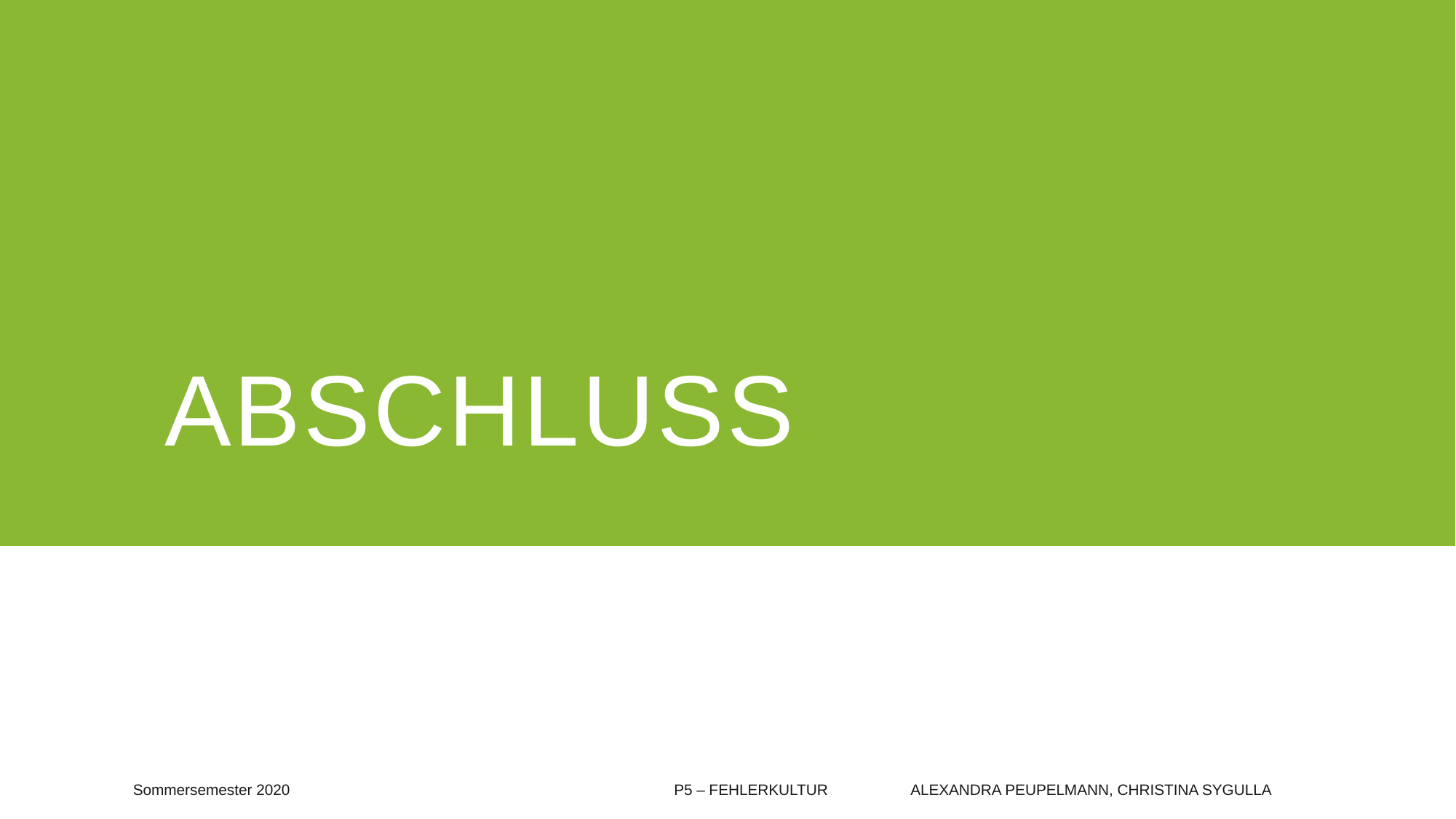

# Abschluss
Sommersemester 2020
P5 – Fehlerkultur                    Alexandra Peupelmann, Christina Sygulla